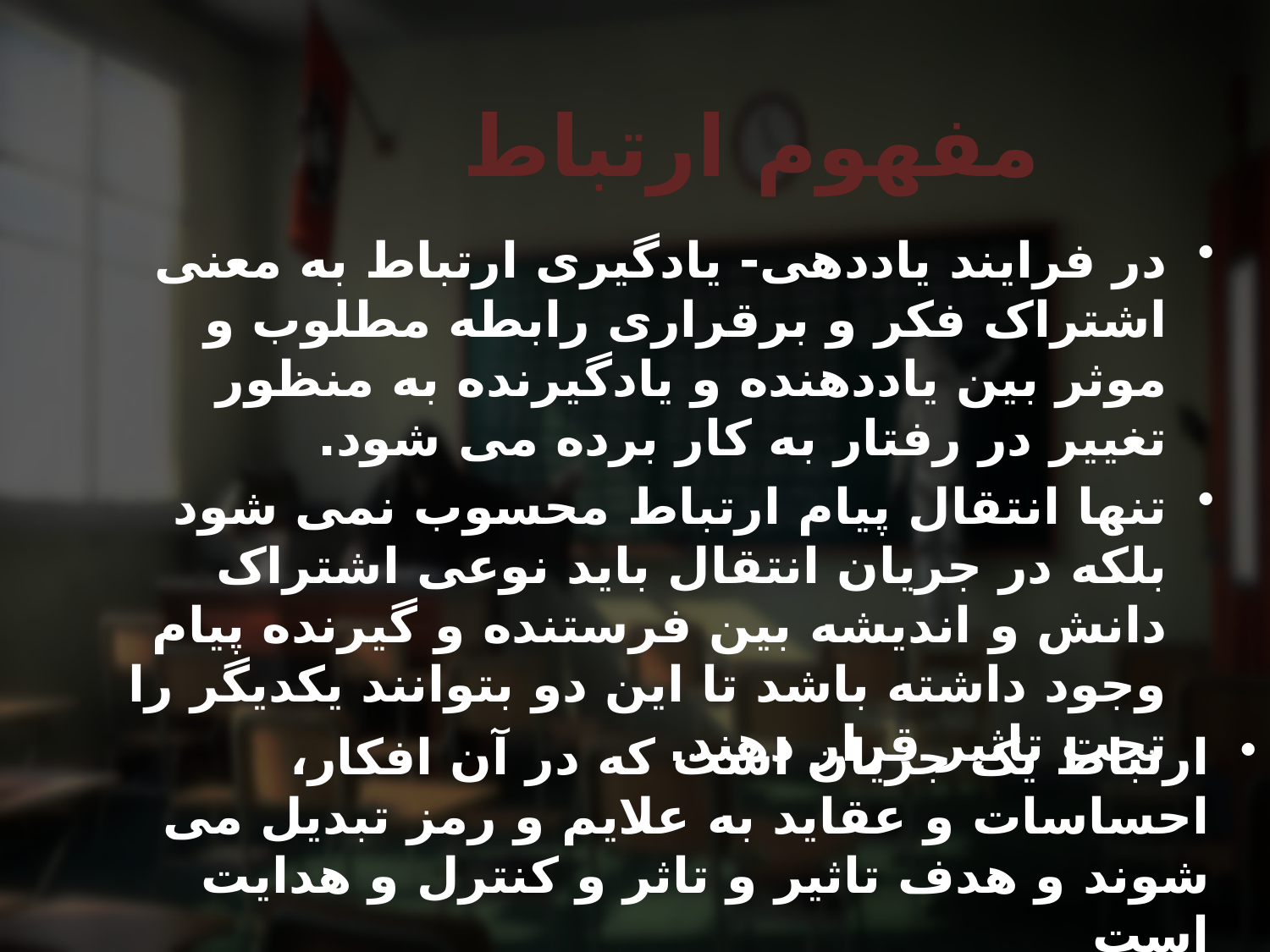

مفهوم ارتباط
در فرایند یاددهی- یادگیری ارتباط به معنی اشتراک فکر و برقراری رابطه مطلوب و موثر بین یاددهنده و یادگیرنده به منظور تغییر در رفتار به کار برده می شود.
تنها انتقال پیام ارتباط محسوب نمی شود بلکه در جریان انتقال باید نوعی اشتراک دانش و اندیشه بین فرستنده و گیرنده پیام وجود داشته باشد تا این دو بتوانند یکدیگر را تحت تاثیر قرار دهند.
ارتباط یک جریان است که در آن افکار، احساسات و عقاید به علایم و رمز تبدیل می شوند و هدف تاثیر و تاثر و کنترل و هدایت است